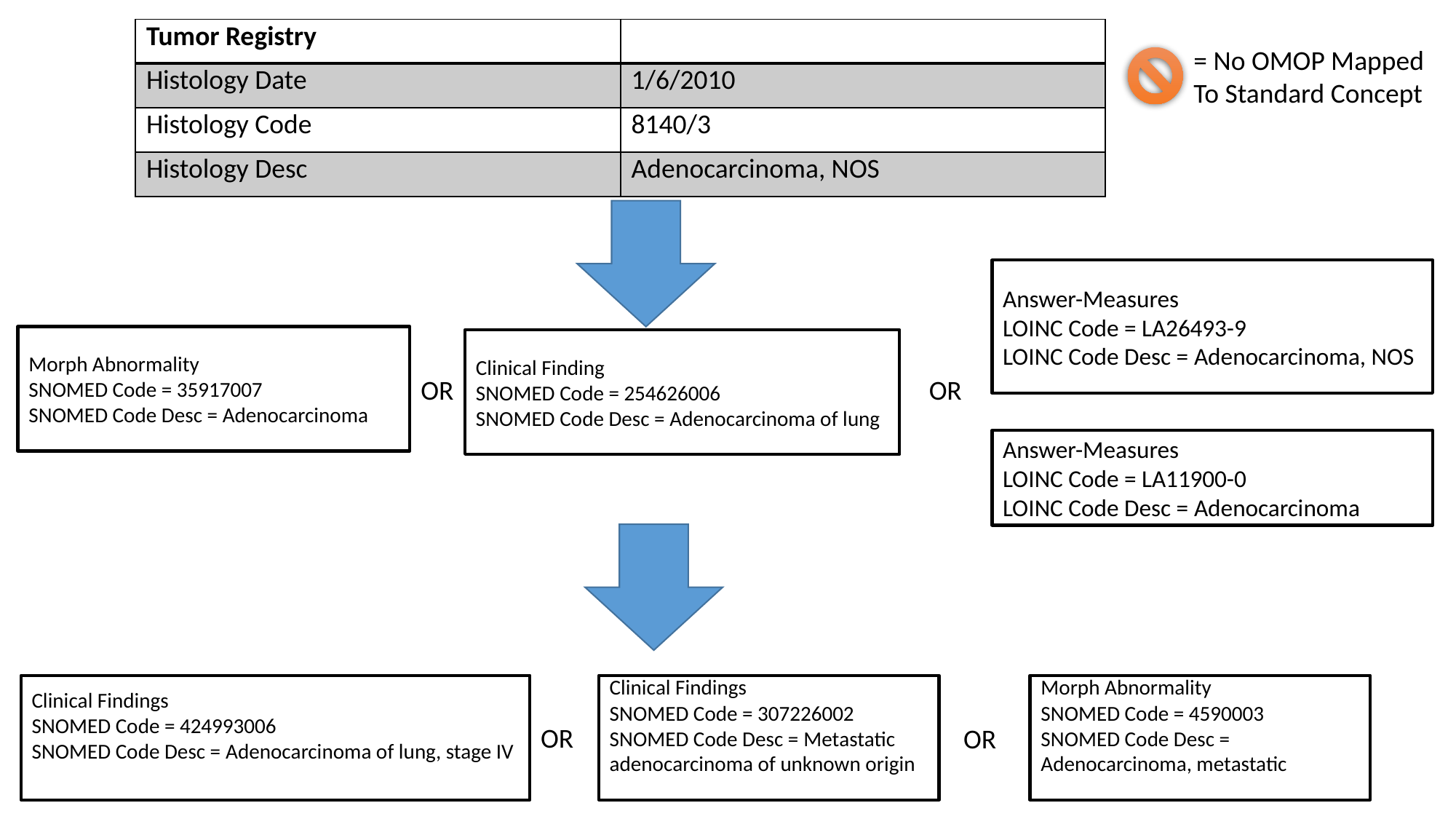

| Tumor Registry |  |
| --- | --- |
| Histology Date | 1/6/2010 |
| Histology Code | 8140/3 |
| Histology Desc | Adenocarcinoma, NOS |
= No OMOP Mapped To Standard Concept

Answer-Measures
LOINC Code = LA26493-9
LOINC Code Desc = Adenocarcinoma, NOS
Morph Abnormality
SNOMED Code = 35917007
SNOMED Code Desc = Adenocarcinoma
Clinical Finding
SNOMED Code = 254626006
SNOMED Code Desc = Adenocarcinoma of lung
OR
OR
Answer-Measures
LOINC Code = LA11900-0
LOINC Code Desc = Adenocarcinoma

Clinical Findings
SNOMED Code = 424993006
SNOMED Code Desc = Adenocarcinoma of lung, stage IV

Clinical Findings
SNOMED Code = 307226002
SNOMED Code Desc = Metastatic adenocarcinoma of unknown origin

Morph Abnormality
SNOMED Code = 4590003
SNOMED Code Desc = Adenocarcinoma, metastatic

OR
OR